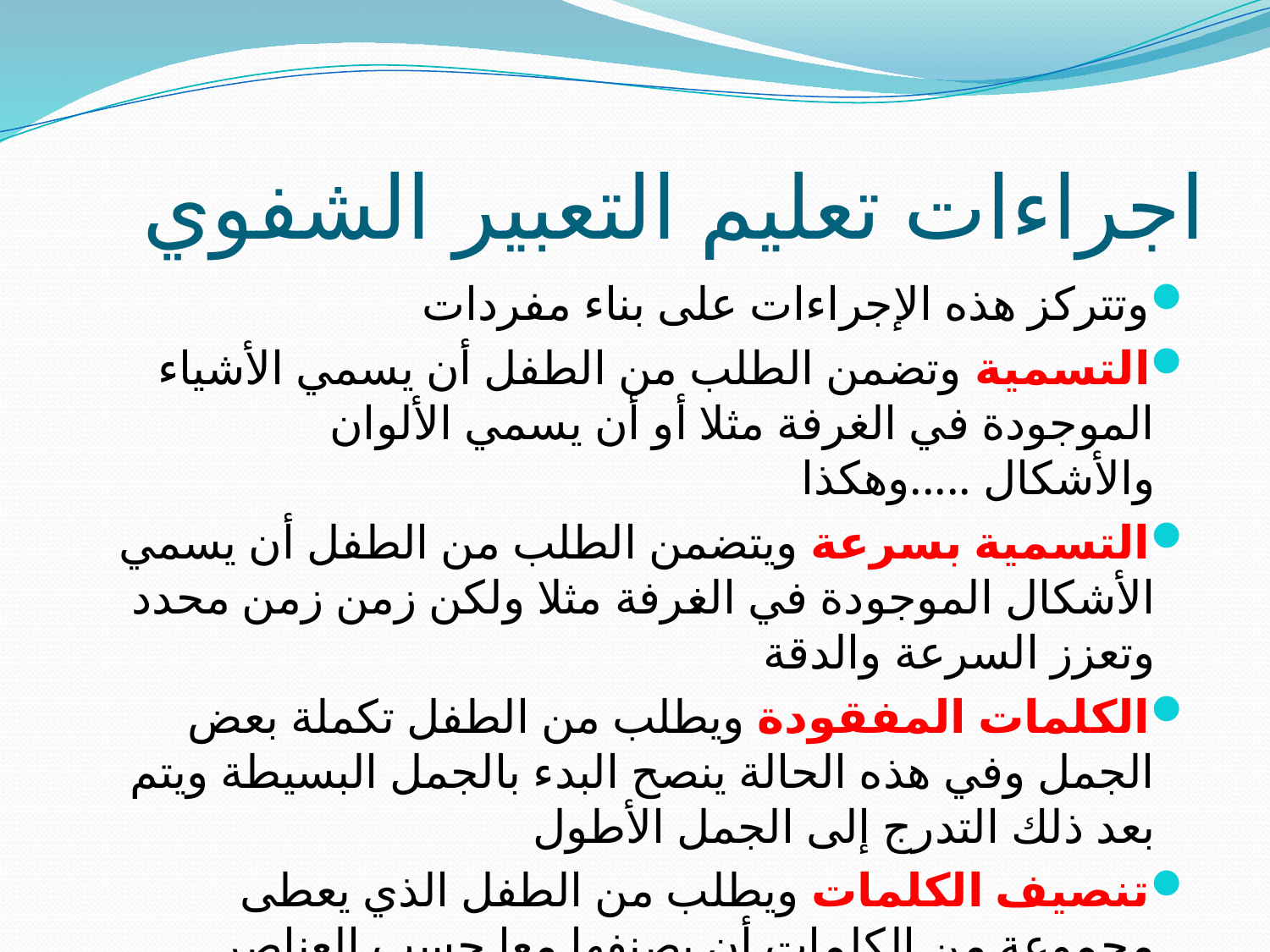

# اجراءات تعليم التعبير الشفوي
وتتركز هذه الإجراءات على بناء مفردات
التسمية وتضمن الطلب من الطفل أن يسمي الأشياء الموجودة في الغرفة مثلا أو أن يسمي الألوان والأشكال .....وهكذا
التسمية بسرعة ويتضمن الطلب من الطفل أن يسمي الأشكال الموجودة في الغرفة مثلا ولكن زمن زمن محدد وتعزز السرعة والدقة
الكلمات المفقودة ويطلب من الطفل تكملة بعض الجمل وفي هذه الحالة ينصح البدء بالجمل البسيطة ويتم بعد ذلك التدرج إلى الجمل الأطول
تنصيف الكلمات ويطلب من الطفل الذي يعطى مجموعة من الكلمات أن يصنفها معا حسب العناصر المشتركة بينها